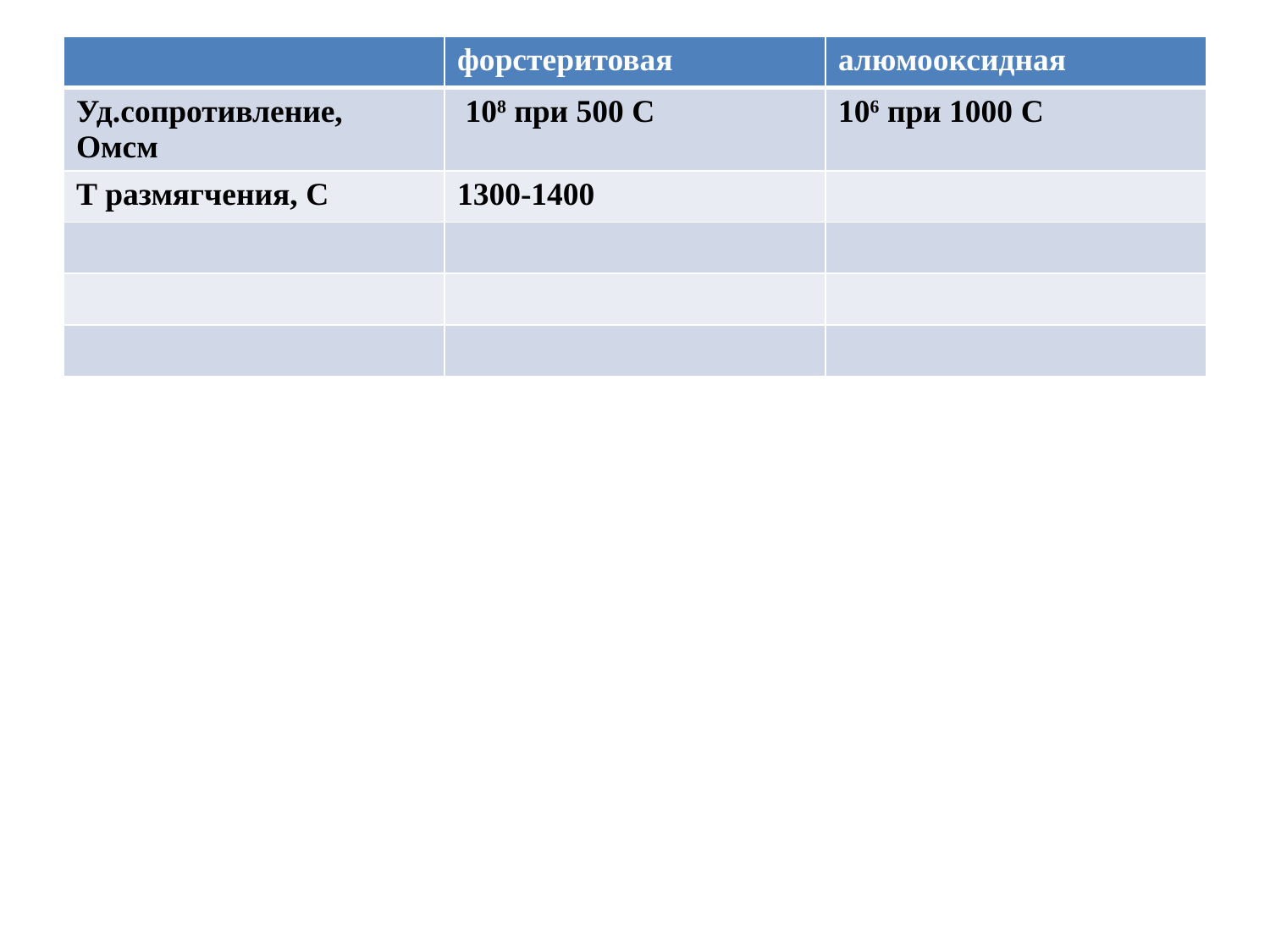

|  | форстеритовая | алюмооксидная |
| --- | --- | --- |
| Уд.сопротивление, Омсм | 108 при 500 С | 106 при 1000 С |
| Т размягчения, С | 1300-1400 |  |
|  |  |  |
|  |  |  |
|  |  |  |